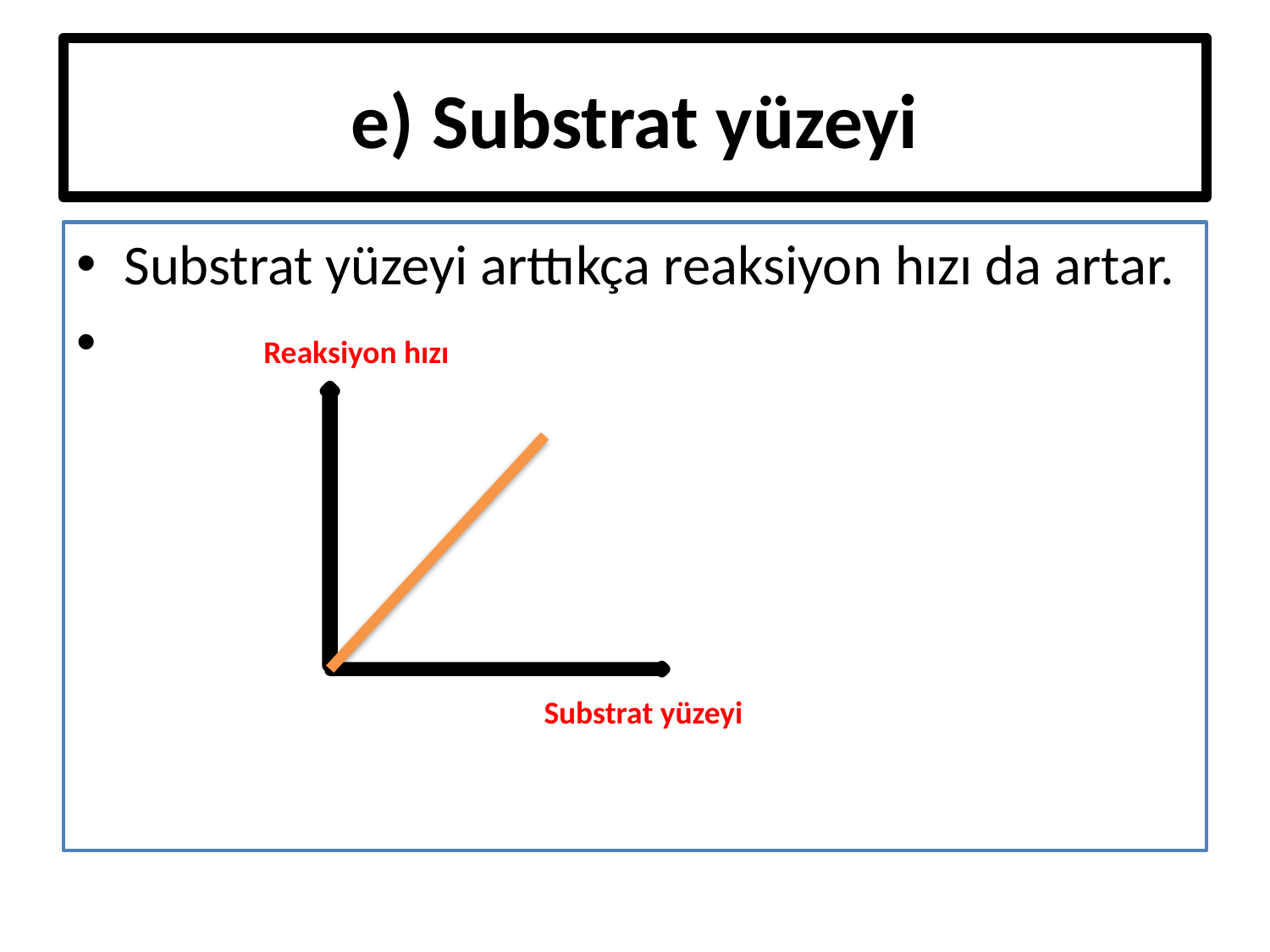

# e) Substrat yüzeyi
Substrat yüzeyi arttıkça reaksiyon hızı da artar.
           Reaksiyon hızı

                                                                 Substrat yüzeyi